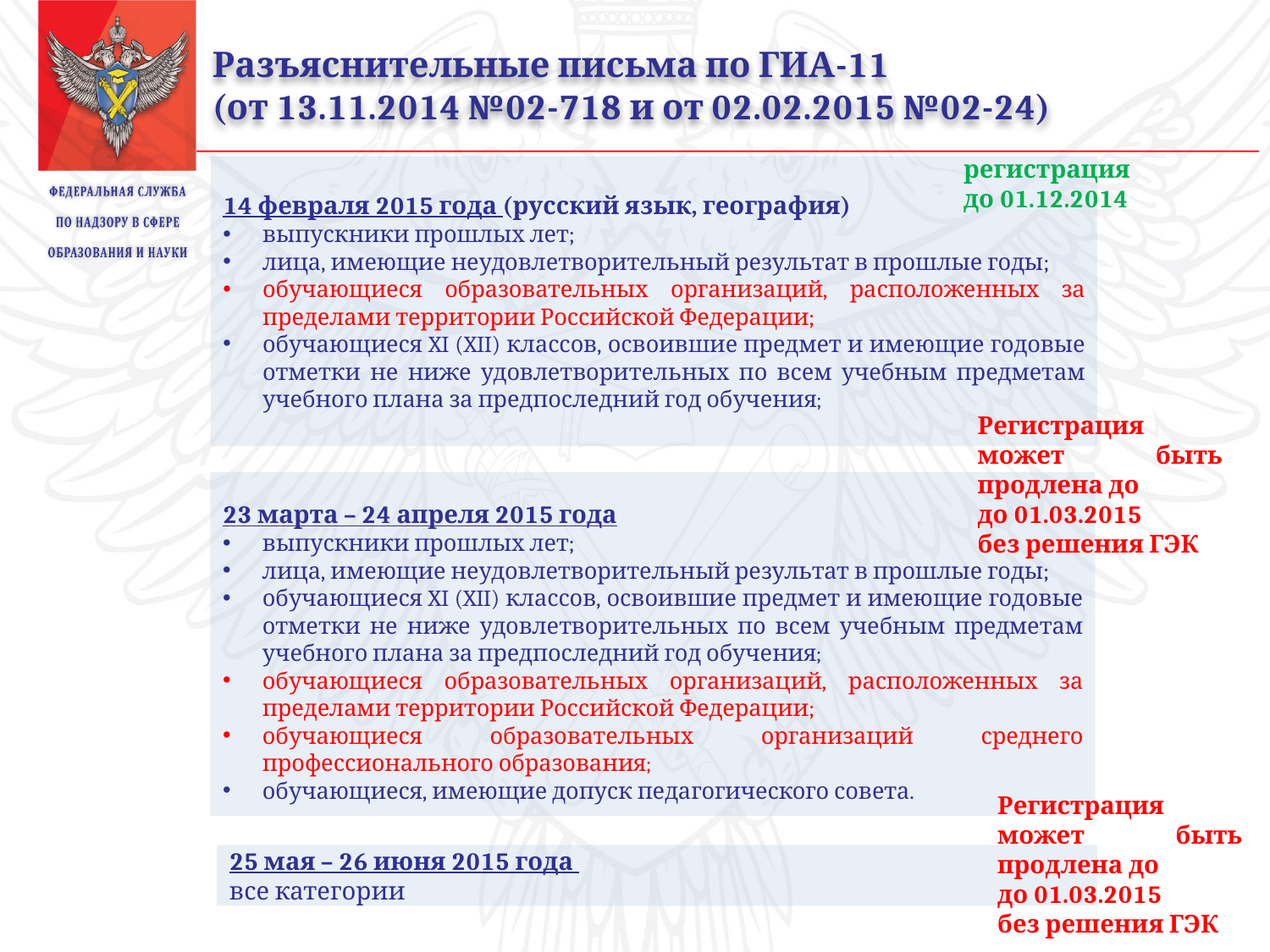

Разъяснительные письма по ГИА-11
(от 13.11.2014 №02-718 и от 02.02.2015 №02-24)
регистрация
до 01.12.2014
14 февраля 2015 года (русский язык, география)
выпускники прошлых лет;
лица, имеющие неудовлетворительный результат в прошлые годы;
обучающиеся образовательных организаций, расположенных за пределами территории Российской Федерации;
обучающиеся XI (XII) классов, освоившие предмет и имеющие годовые отметки не ниже удовлетворительных по всем учебным предметам учебного плана за предпоследний год обучения;
Регистрация может быть продлена до
до 01.03.2015
без решения ГЭК

23 марта – 24 апреля 2015 года
выпускники прошлых лет;
лица, имеющие неудовлетворительный результат в прошлые годы;
обучающиеся XI (XII) классов, освоившие предмет и имеющие годовые отметки не ниже удовлетворительных по всем учебным предметам учебного плана за предпоследний год обучения;
обучающиеся образовательных организаций, расположенных за пределами территории Российской Федерации;
обучающиеся образовательных организаций среднего профессионального образования;
обучающиеся, имеющие допуск педагогического совета.
Регистрация может быть продлена до
до 01.03.2015
без решения ГЭК
25 мая – 26 июня 2015 года
все категории